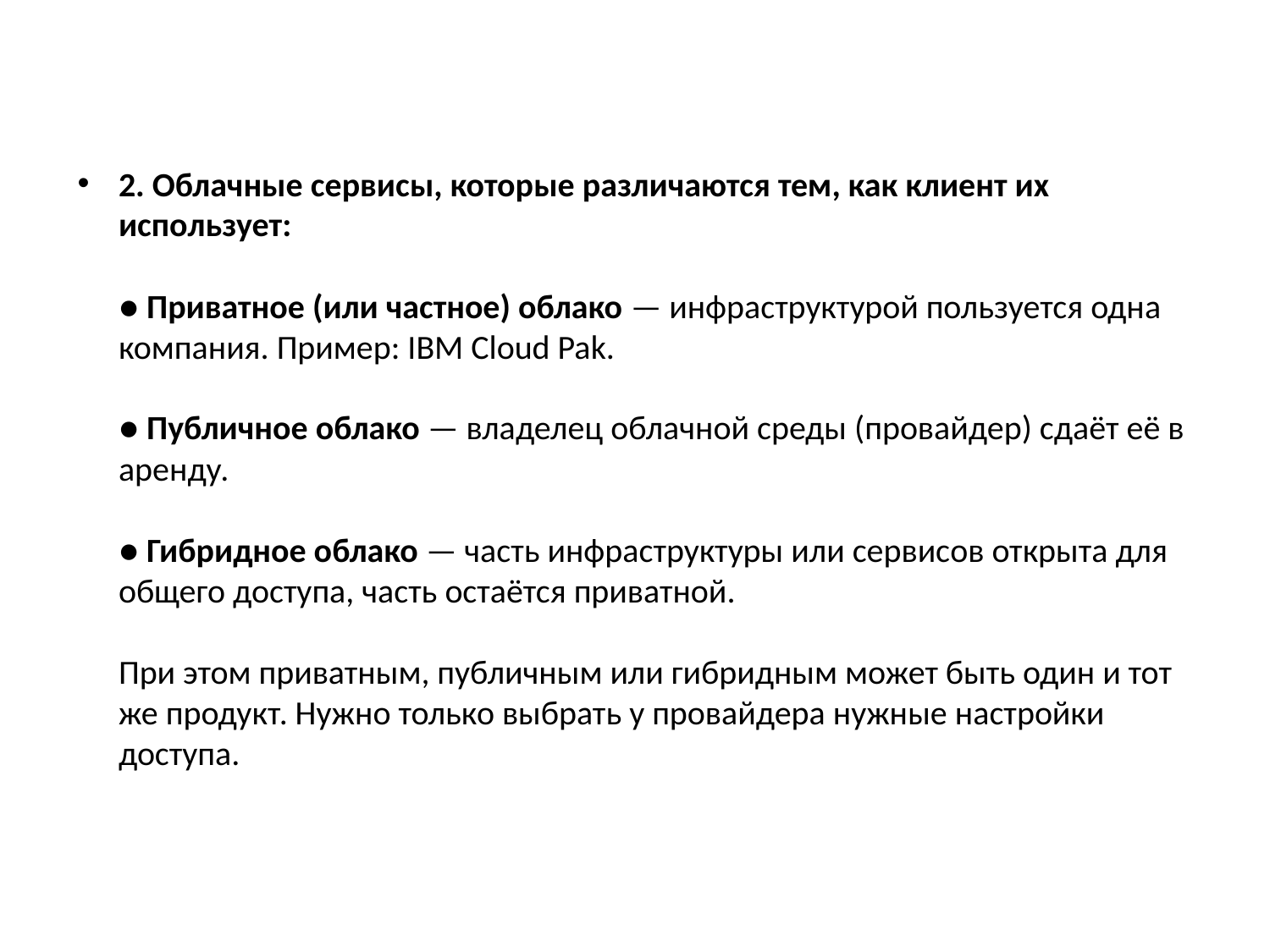

2. Облачные сервисы, которые различаются тем, как клиент их использует:
● Приватное (или частное) облако — инфраструктурой пользуется одна компания. Пример: IBM Cloud Pak.
● Публичное облако — владелец облачной среды (провайдер) сдаёт её в аренду.
● Гибридное облако — часть инфраструктуры или сервисов открыта для общего доступа, часть остаётся приватной.
При этом приватным, публичным или гибридным может быть один и тот же продукт. Нужно только выбрать у провайдера нужные настройки доступа.